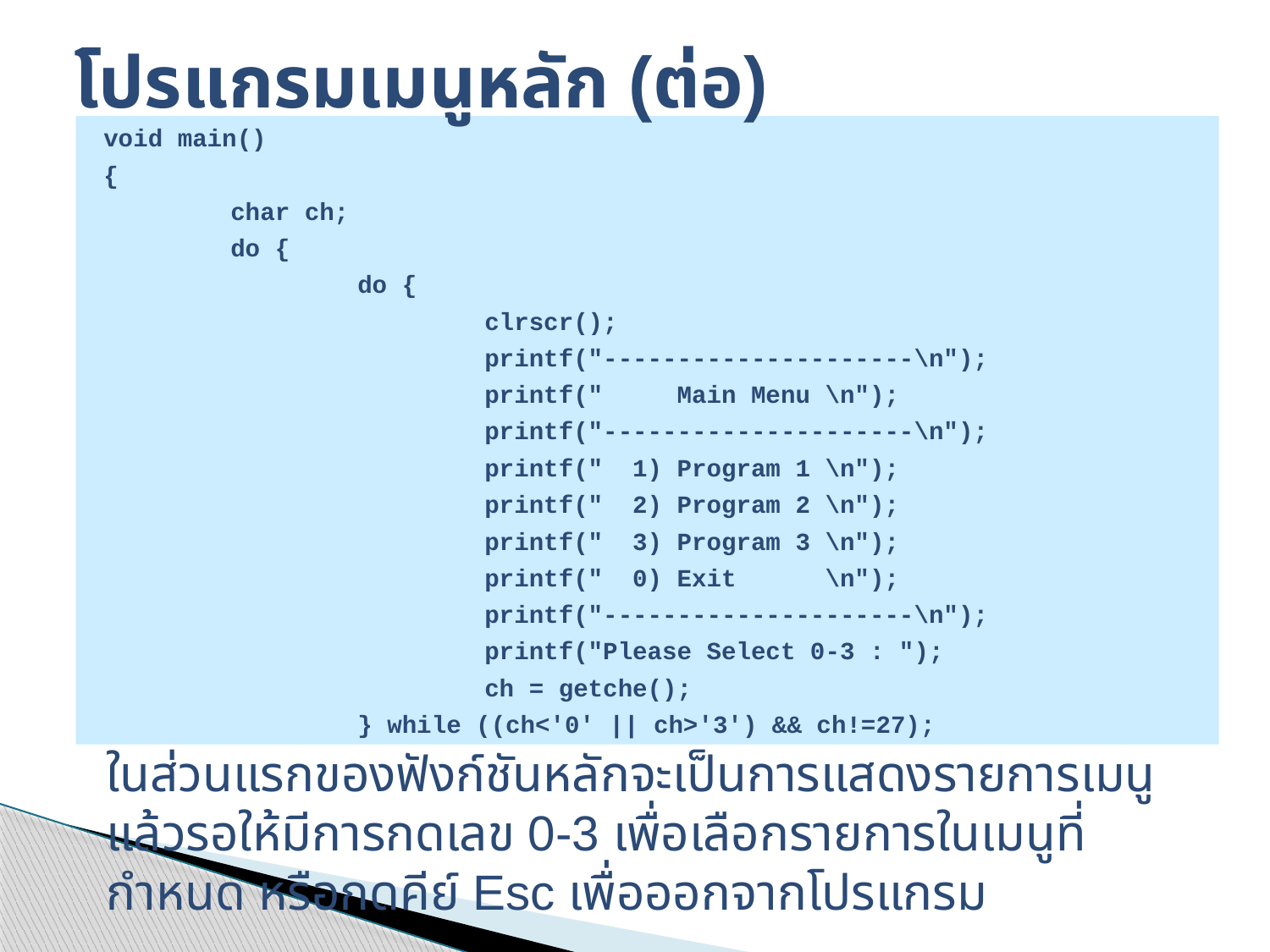

# โปรแกรมเมนูหลัก (ต่อ)
void main()
{
	char ch;
	do {
		do {
			clrscr();
			printf("---------------------\n");
			printf("     Main Menu \n");
			printf("---------------------\n");
			printf("  1) Program 1 \n");
			printf("  2) Program 2 \n");
			printf("  3) Program 3 \n");
			printf("  0) Exit      \n");
			printf("---------------------\n");
			printf("Please Select 0-3 : ");
			ch = getche();
		} while ((ch<'0' || ch>'3') && ch!=27);

ในส่วนแรกของฟังก์ชันหลักจะเป็นการแสดงรายการเมนู แล้วรอให้มีการกดเลข 0-3 เพื่อเลือกรายการในเมนูที่กำหนด หรือกดคีย์ Esc เพื่อออกจากโปรแกรม